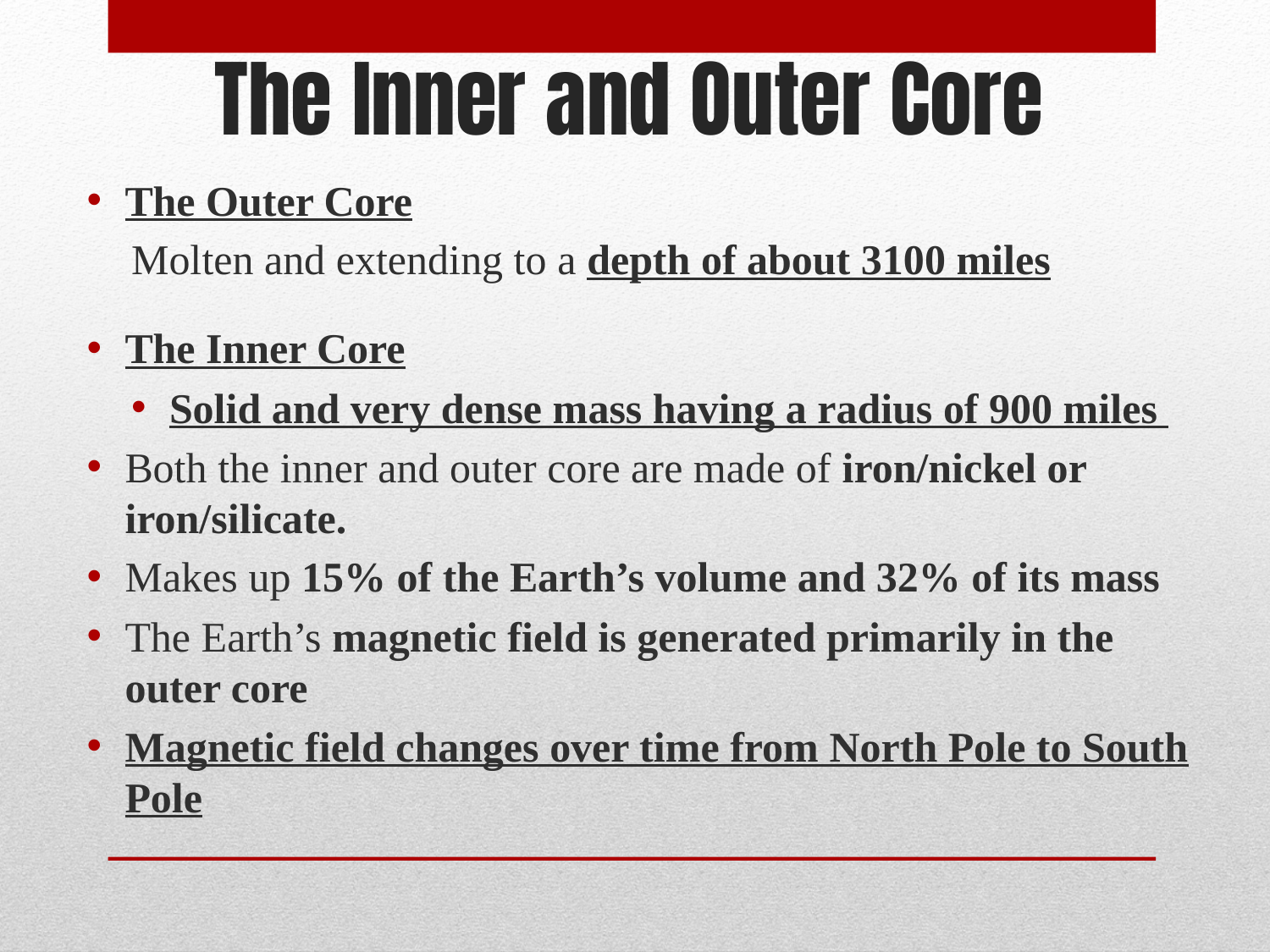

The Inner and Outer Core
The Outer Core
Molten and extending to a depth of about 3100 miles

The Inner Core
Solid and very dense mass having a radius of 900 miles
Both the inner and outer core are made of iron/nickel or iron/silicate.
Makes up 15% of the Earth’s volume and 32% of its mass
The Earth’s magnetic field is generated primarily in the outer core
Magnetic field changes over time from North Pole to South Pole